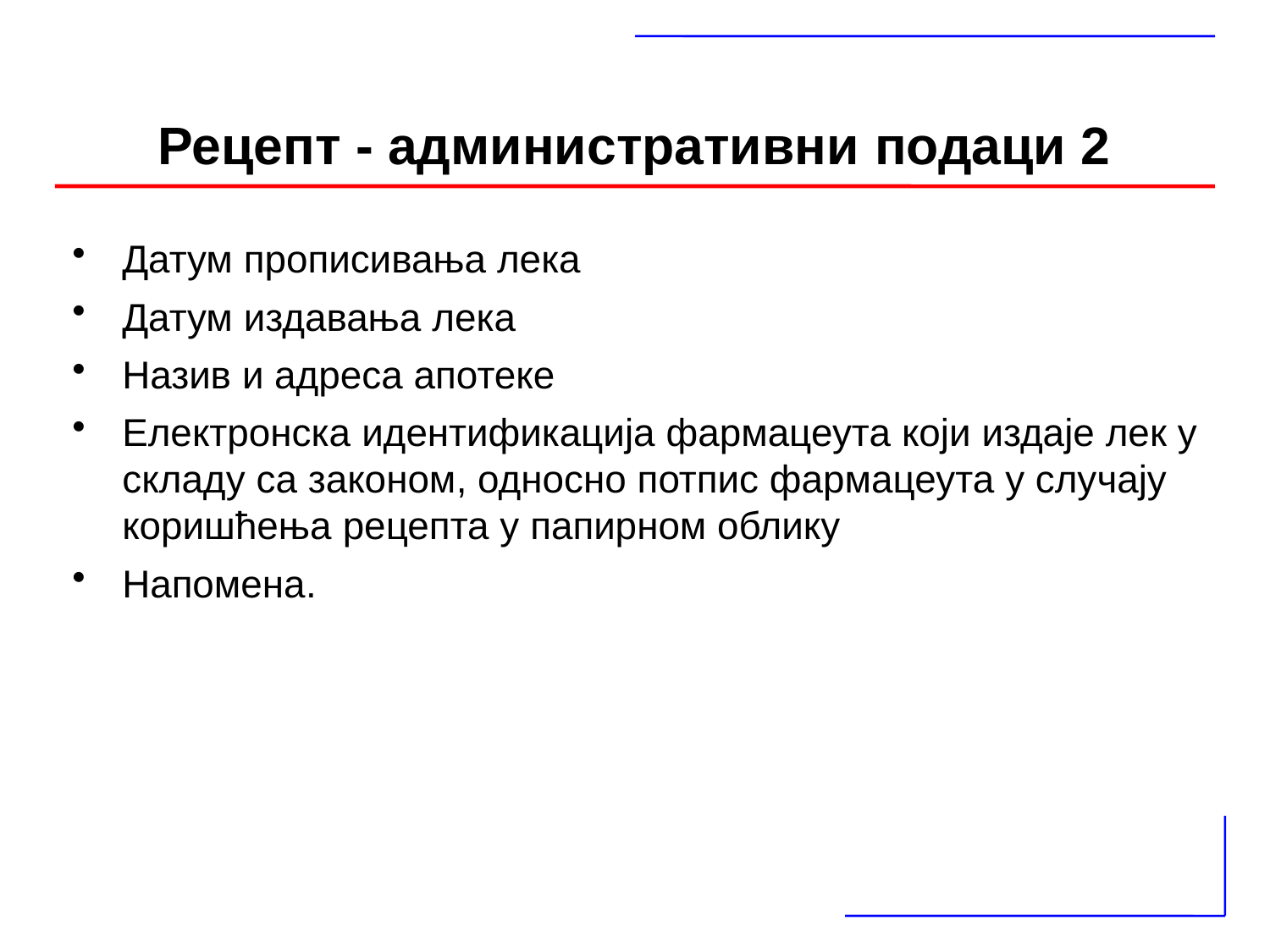

# Рецепт - административни подаци 2
Датум прописивања лека
Датум издавања лека
Назив и адреса апотеке
Електронска идентификација фармацеута који издаје лек у складу са законом, односно потпис фармацеута у случају коришћења рецепта у папирном облику
Напомена.